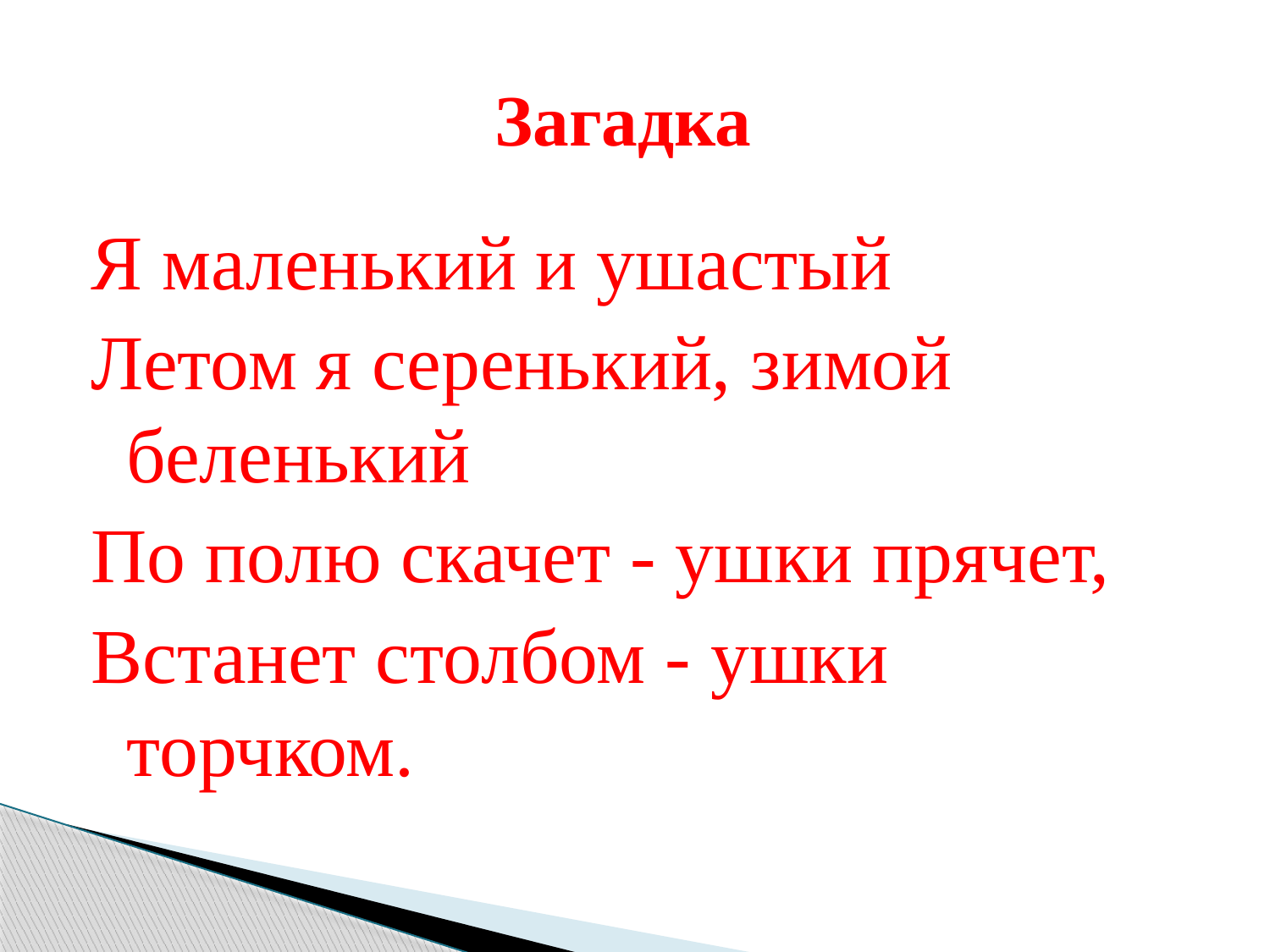

# Загадка
Я маленький и ушастый
Летом я серенький, зимой беленький
По полю скачет - ушки прячет,
Встанет столбом - ушки торчком.